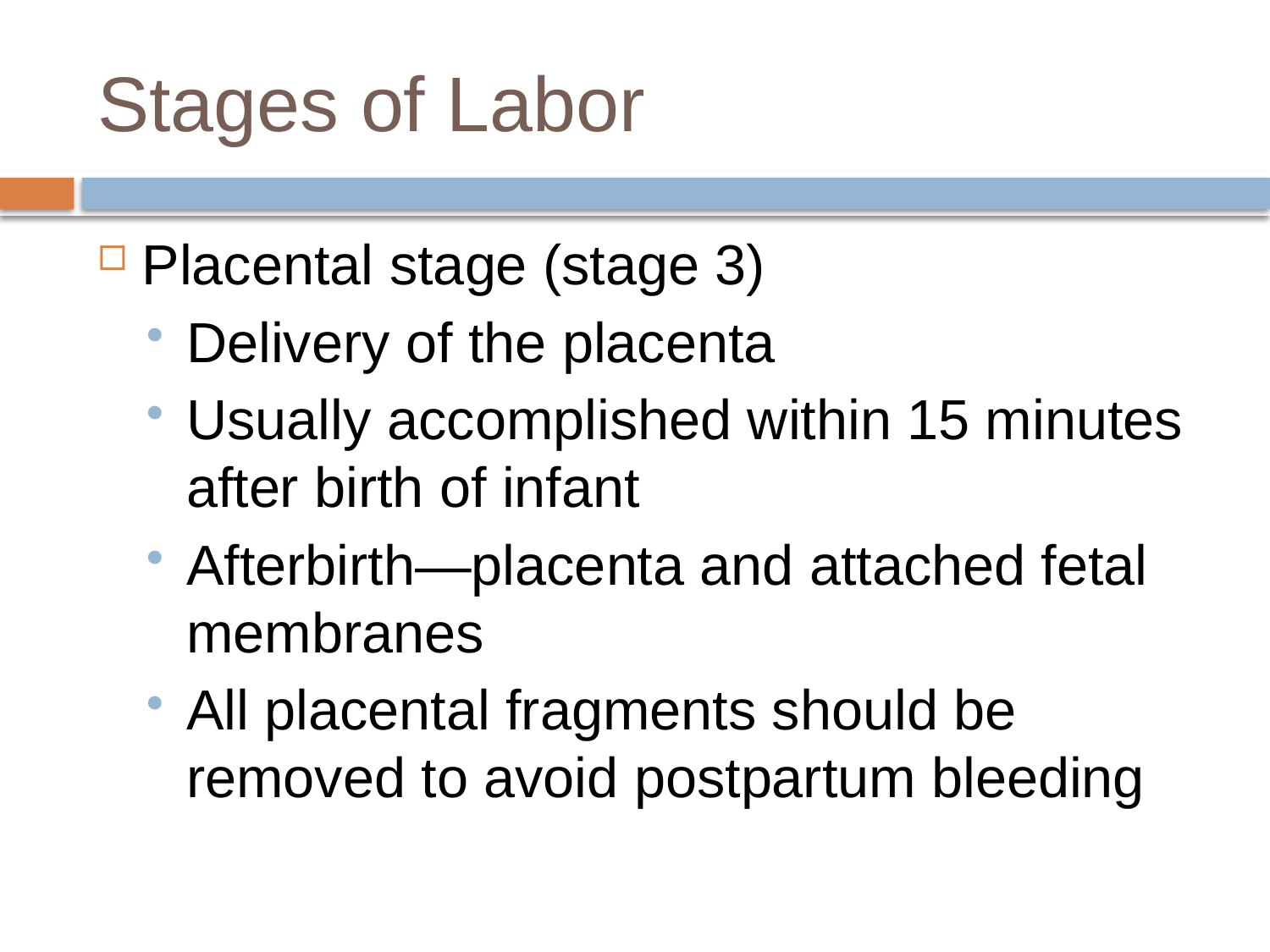

# Stages of Labor
Placental stage (stage 3)
Delivery of the placenta
Usually accomplished within 15 minutes after birth of infant
Afterbirth—placenta and attached fetal membranes
All placental fragments should be removed to avoid postpartum bleeding